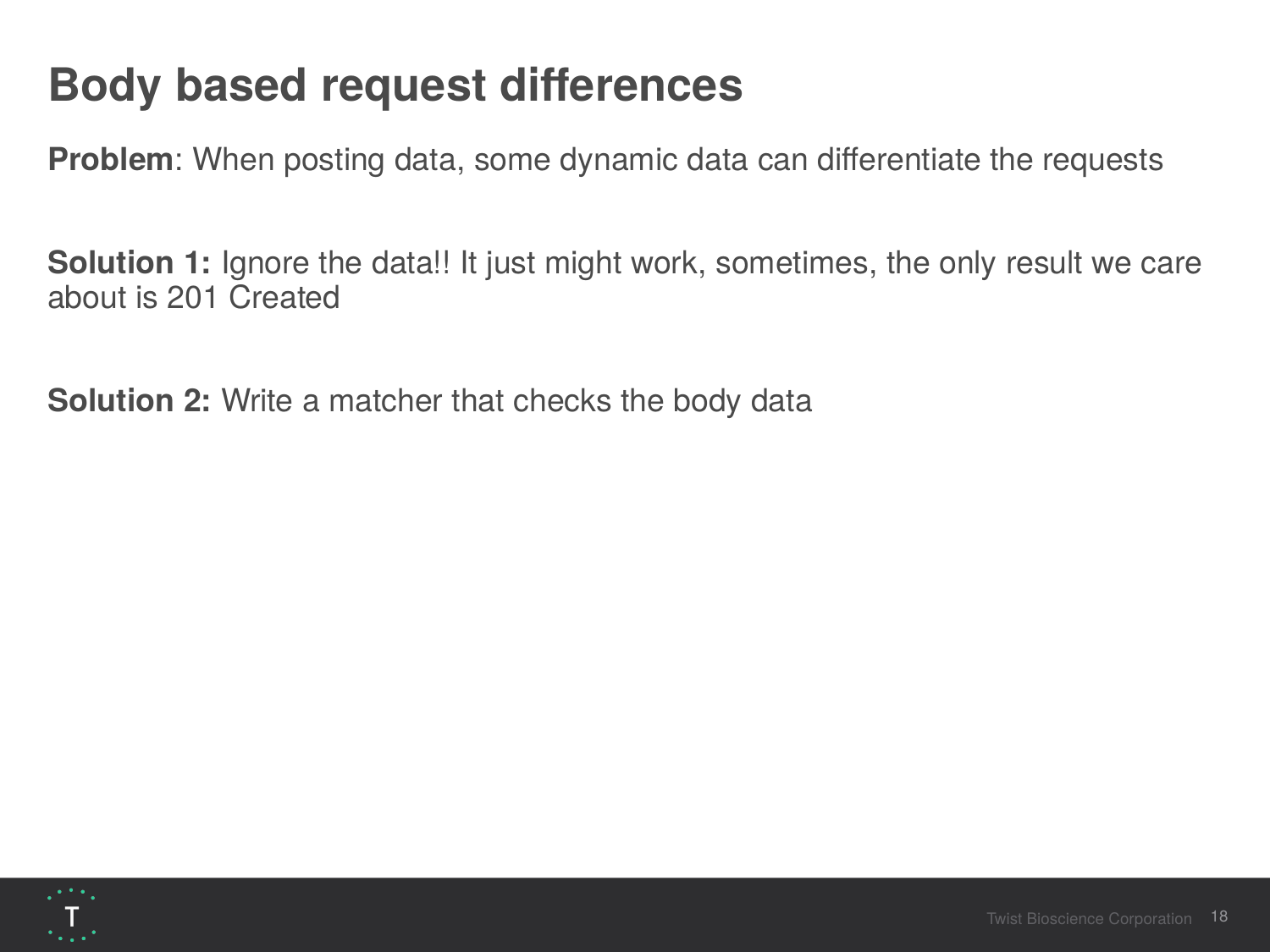

# Body based request differences
Problem: When posting data, some dynamic data can differentiate the requests

Solution 1: Ignore the data!! It just might work, sometimes, the only result we care about is 201 Created

Solution 2: Write a matcher that checks the body data